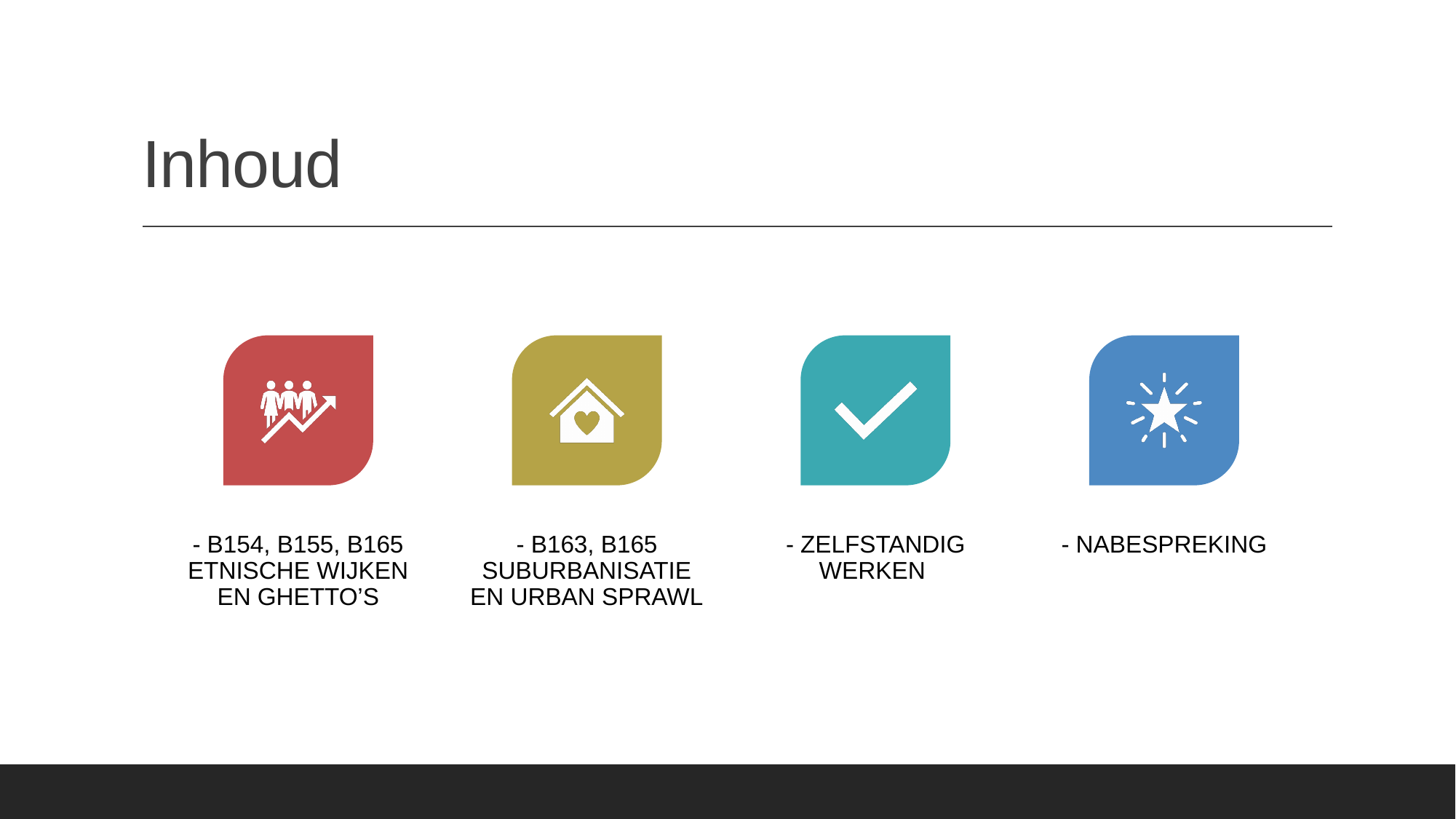

# Inhoud
- B154, B155, B165 Etnische wijken en Ghetto’s
- B163, B165 Suburbanisatie en Urban sprawl
- Zelfstandig werken
- Nabespreking